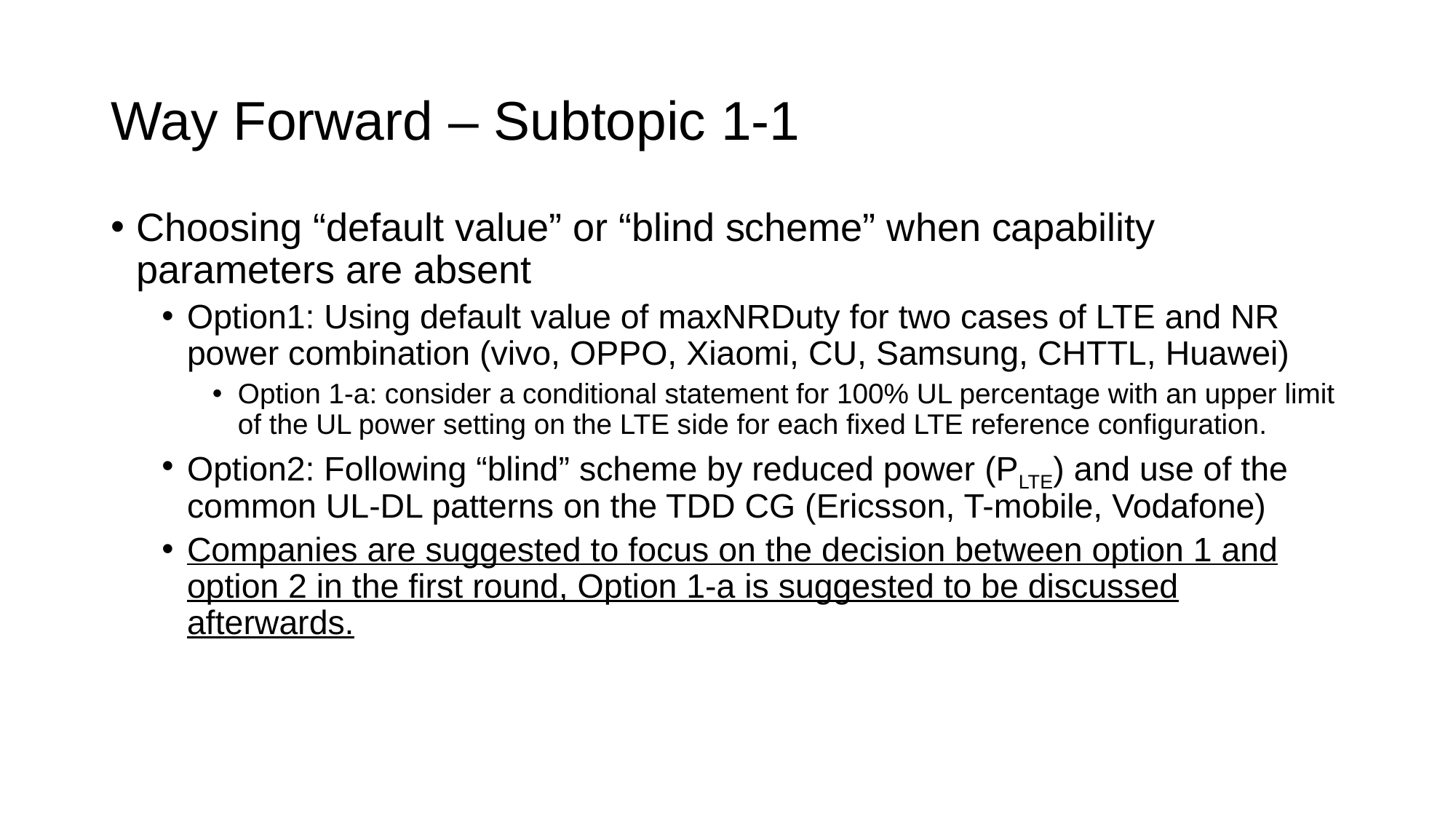

# Way Forward – Subtopic 1-1
Choosing “default value” or “blind scheme” when capability parameters are absent
Option1: Using default value of maxNRDuty for two cases of LTE and NR power combination (vivo, OPPO, Xiaomi, CU, Samsung, CHTTL, Huawei)
Option 1-a: consider a conditional statement for 100% UL percentage with an upper limit of the UL power setting on the LTE side for each fixed LTE reference configuration.
Option2: Following “blind” scheme by reduced power (PLTE) and use of the common UL-DL patterns on the TDD CG (Ericsson, T-mobile, Vodafone)
Companies are suggested to focus on the decision between option 1 and option 2 in the first round, Option 1-a is suggested to be discussed afterwards.